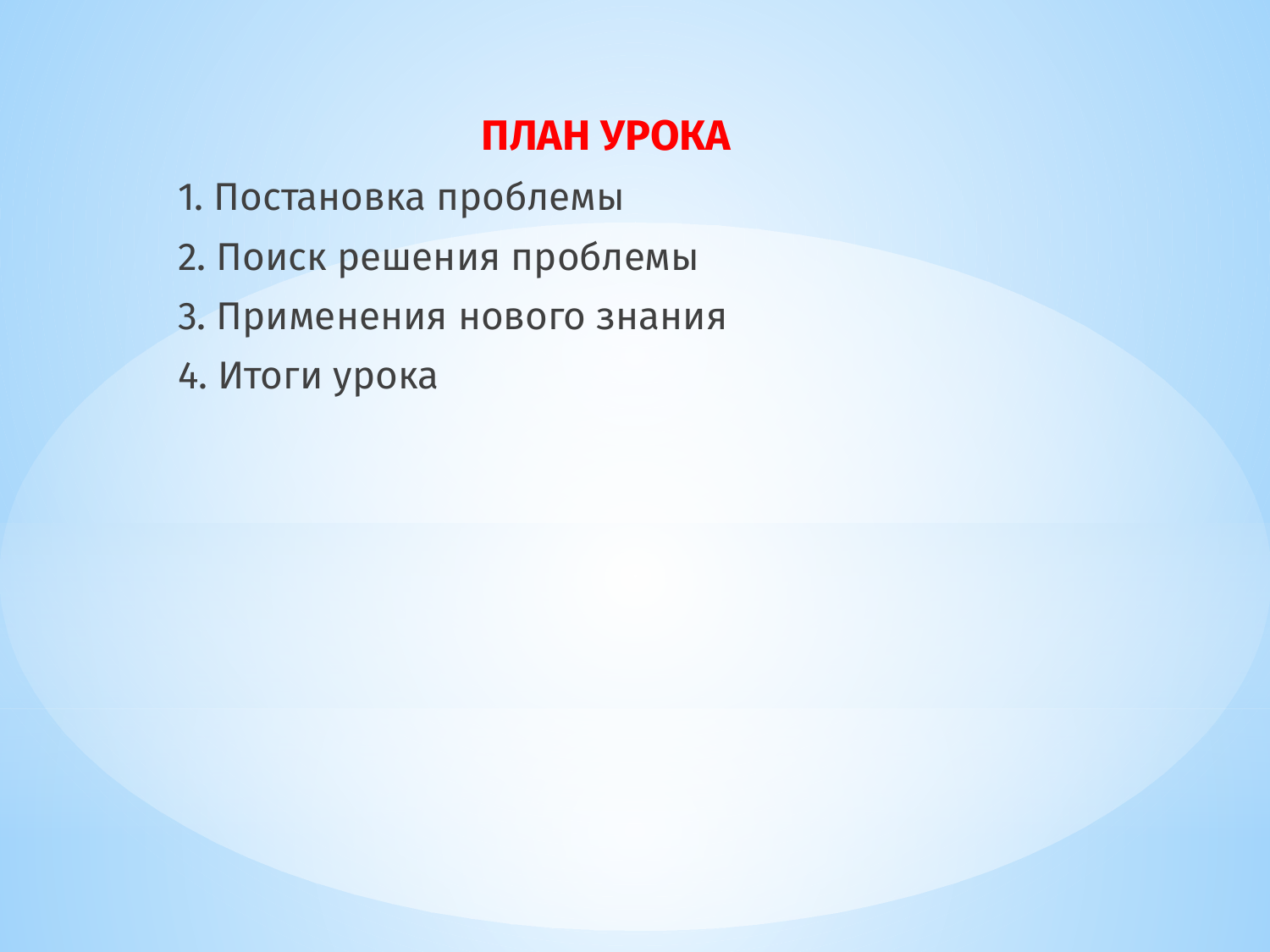

ПЛАН УРОКА
1. Постановка проблемы
2. Поиск решения проблемы
3. Применения нового знания
4. Итоги урока
#